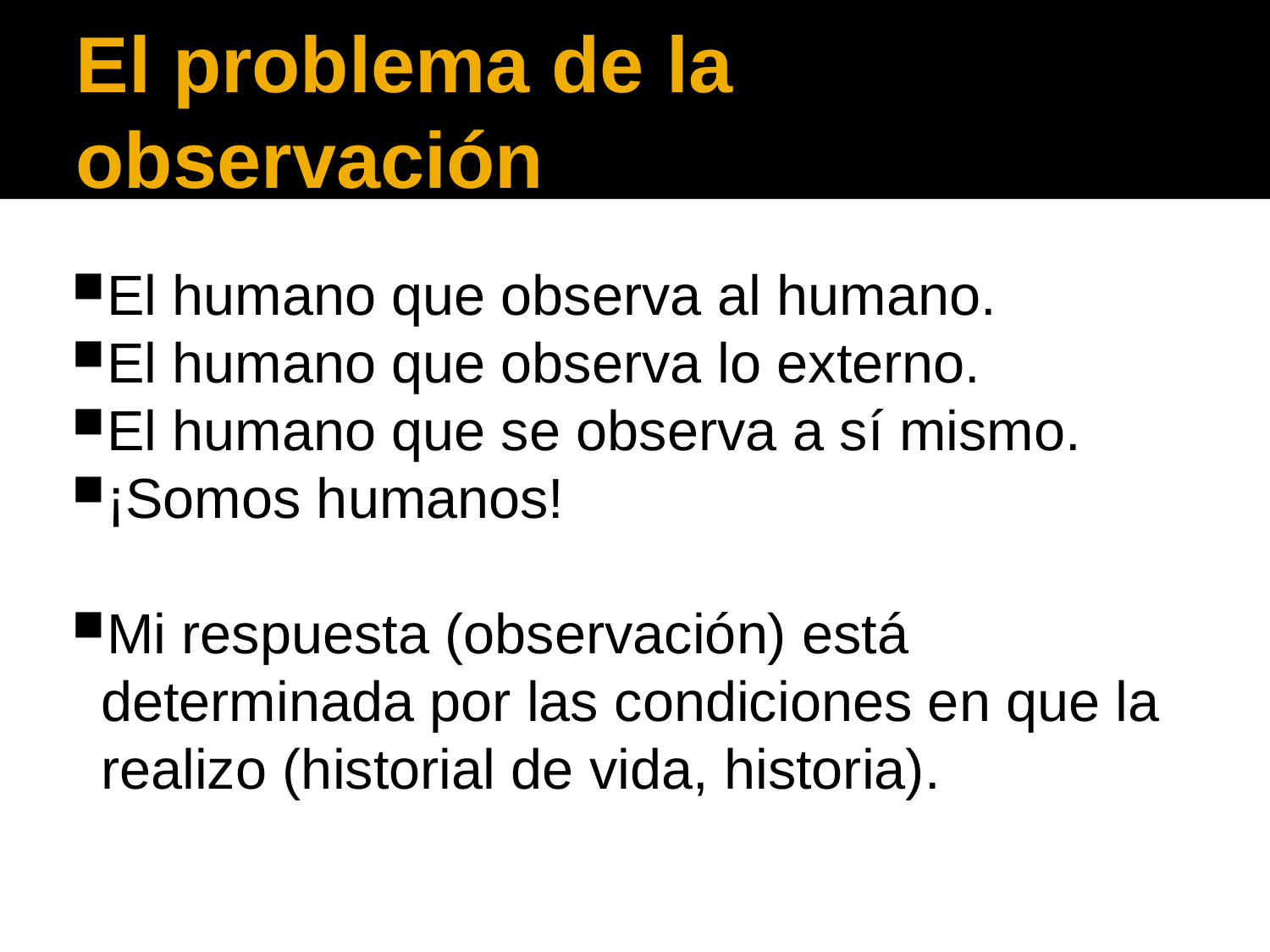

El problema de la observación
El humano que observa al humano.
El humano que observa lo externo.
El humano que se observa a sí mismo.
¡Somos humanos!

Mi respuesta (observación) está determinada por las condiciones en que la realizo (historial de vida, historia).